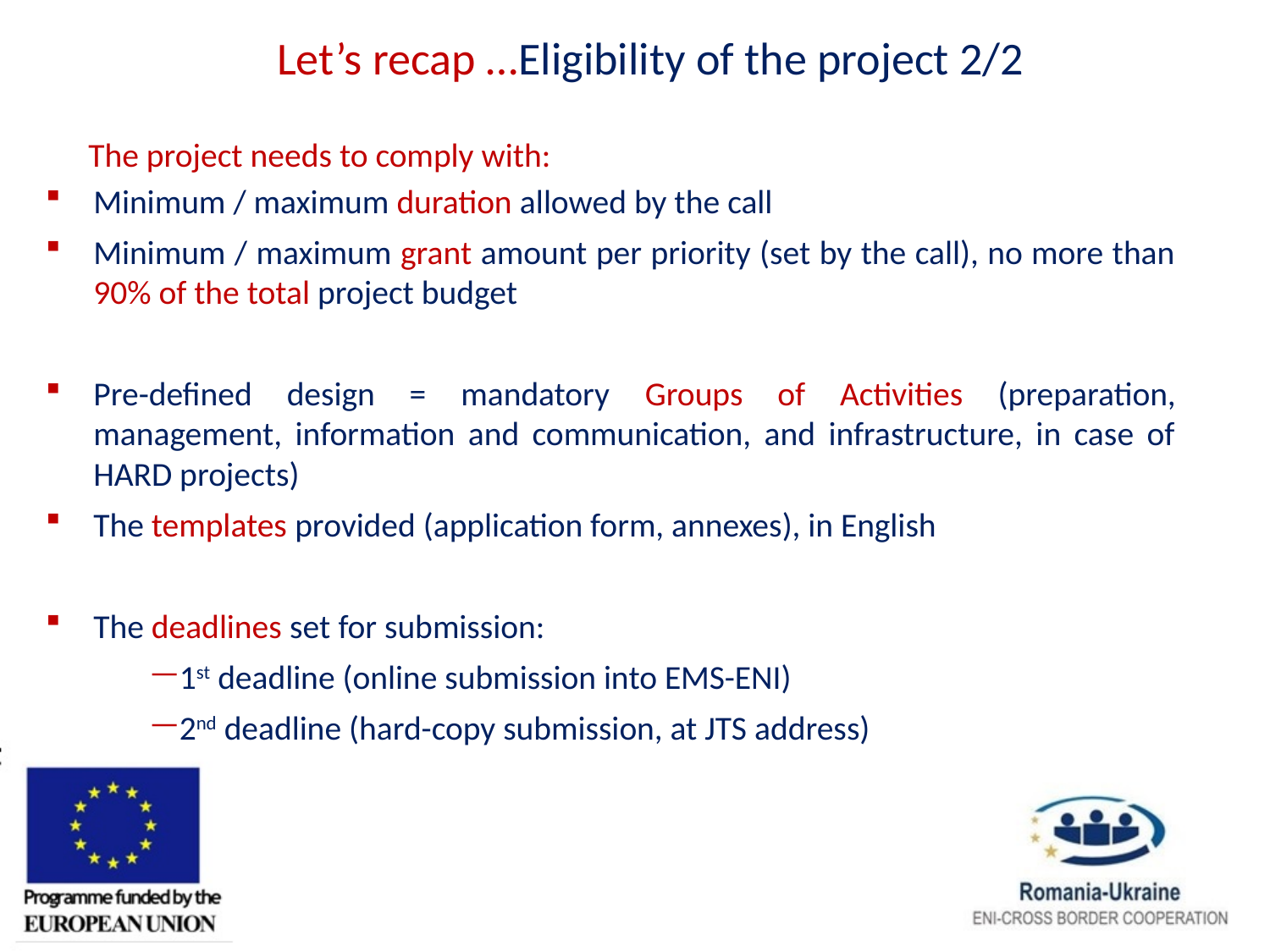

The project needs to comply with:

Let’s recap …Eligibility of the project 2/2
Minimum / maximum duration allowed by the call
Minimum / maximum grant amount per priority (set by the call), no more than 90% of the total project budget

Pre-defined design = mandatory Groups of Activities (preparation, management, information and communication, and infrastructure, in case of HARD projects)
The templates provided (application form, annexes), in English

The deadlines set for submission:
1st deadline (online submission into EMS-ENI)
2nd deadline (hard-copy submission, at JTS address)